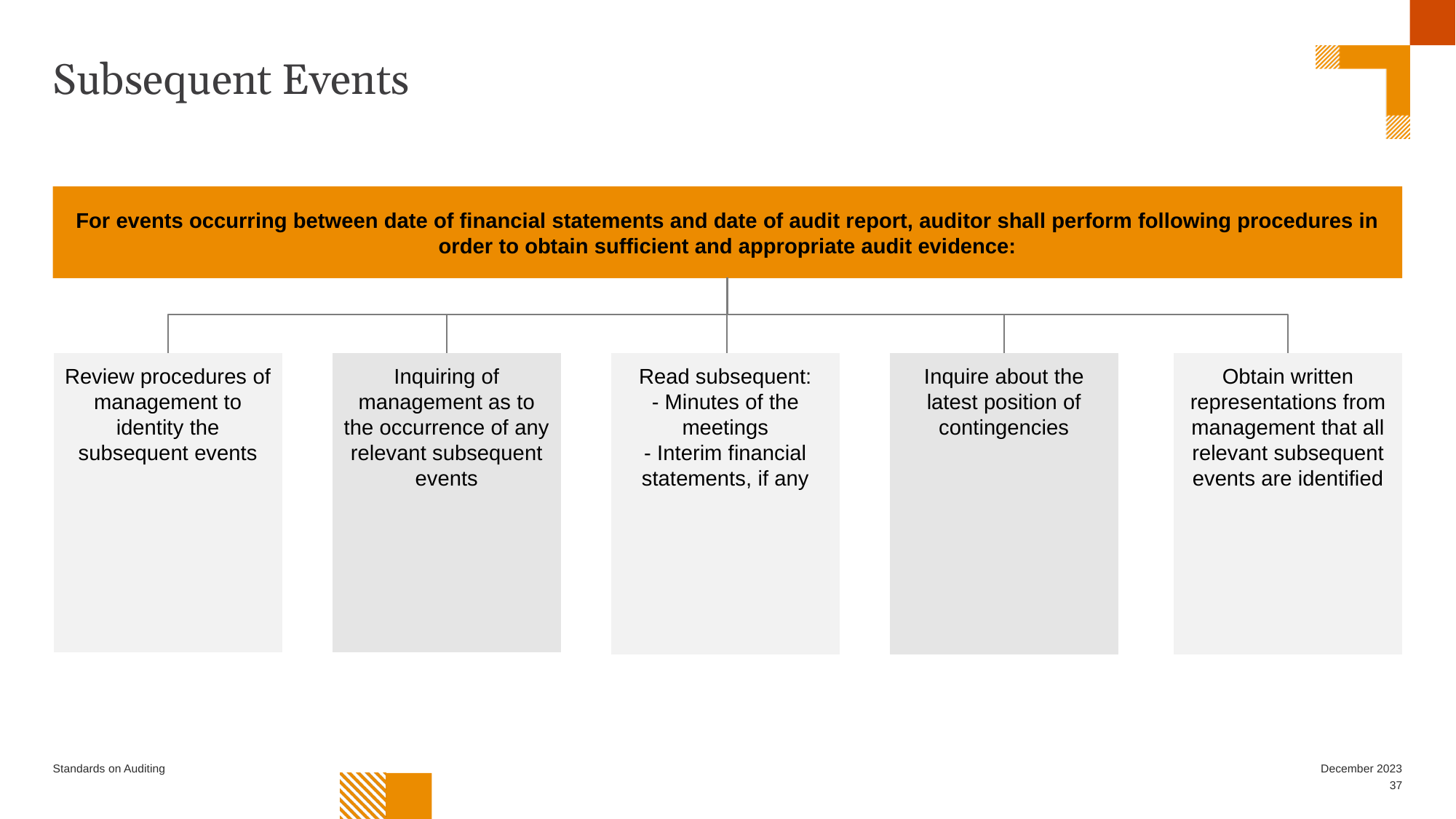

# Subsequent Events
For events occurring between date of financial statements and date of audit report, auditor shall perform following procedures in order to obtain sufficient and appropriate audit evidence:
Obtain written representations from management that all relevant subsequent events are identified
Review procedures of management to identity the subsequent events
Inquiring of management as to the occurrence of any relevant subsequent events
Read subsequent:
- Minutes of the meetings
- Interim financial statements, if any
Inquire about the latest position of contingencies
Standards on Auditing
December 2023
37